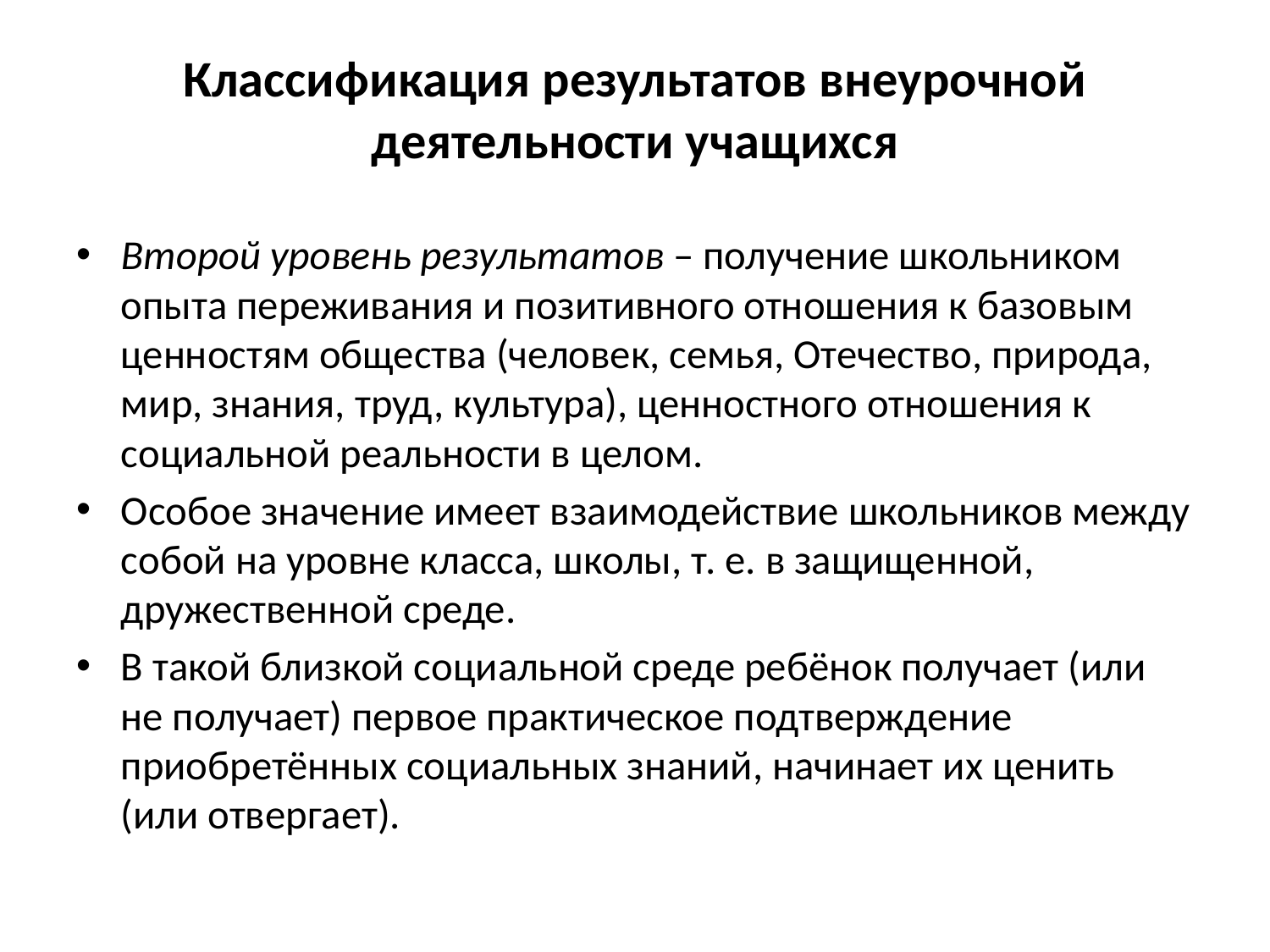

# Классификация результатов внеурочной деятельности учащихся
Второй уровень результатов – получение школьником опыта переживания и позитивного отношения к базовым ценностям общества (человек, семья, Отечество, природа, мир, знания, труд, культура), ценностного отношения к социальной реальности в целом.
Особое значение имеет взаимодействие школьников между собой на уровне класса, школы, т. е. в защищенной, дружественной среде.
В такой близкой социальной среде ребёнок получает (или не получает) первое практическое подтверждение приобретённых социальных знаний, начинает их ценить (или отвергает).